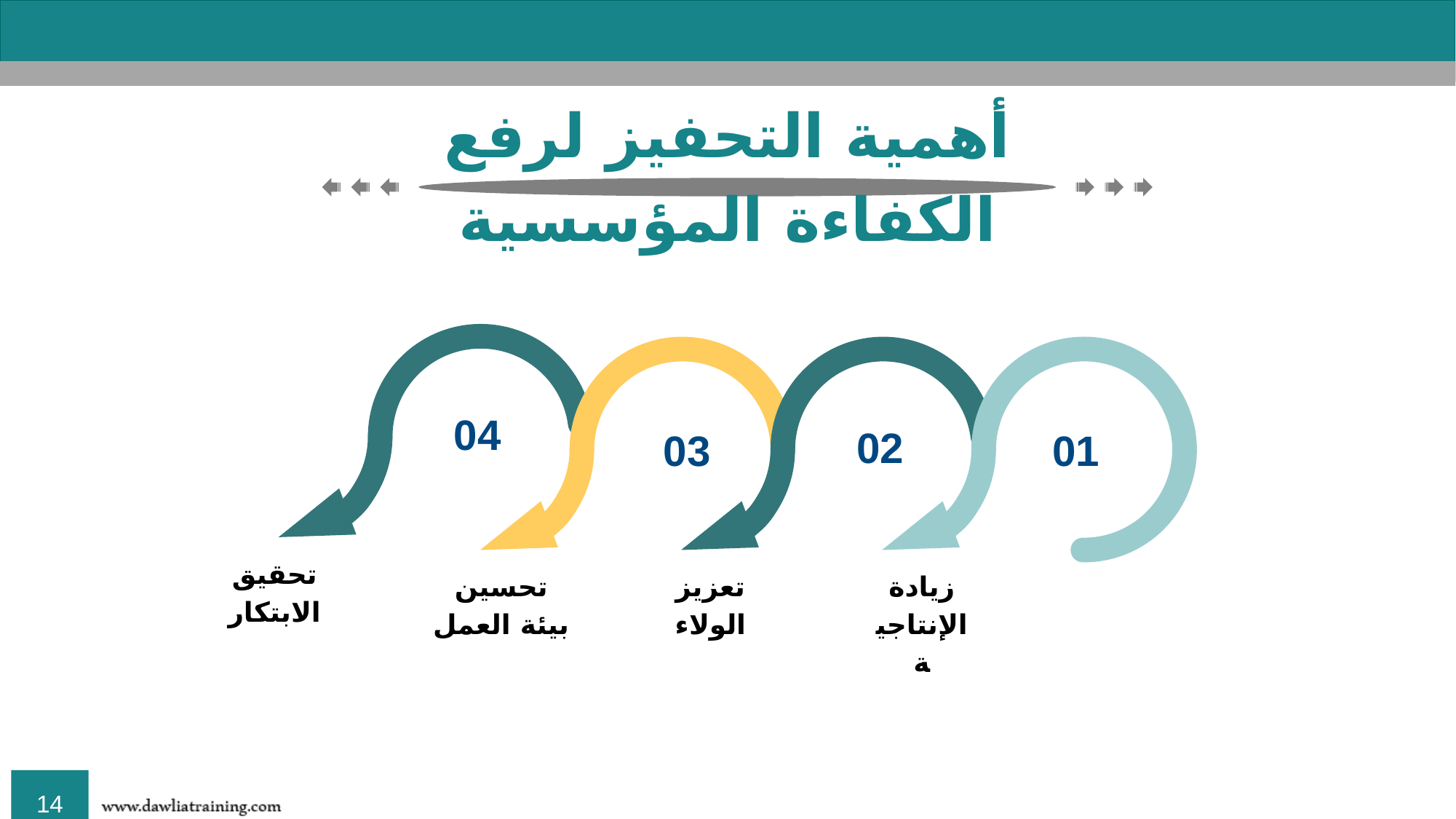

أهمية التحفيز لرفع الكفاءة المؤسسية

04
تحقيق الابتكار

03
تحسين بيئة العمل

02
تعزيز الولاء

01
زيادة الإنتاجية